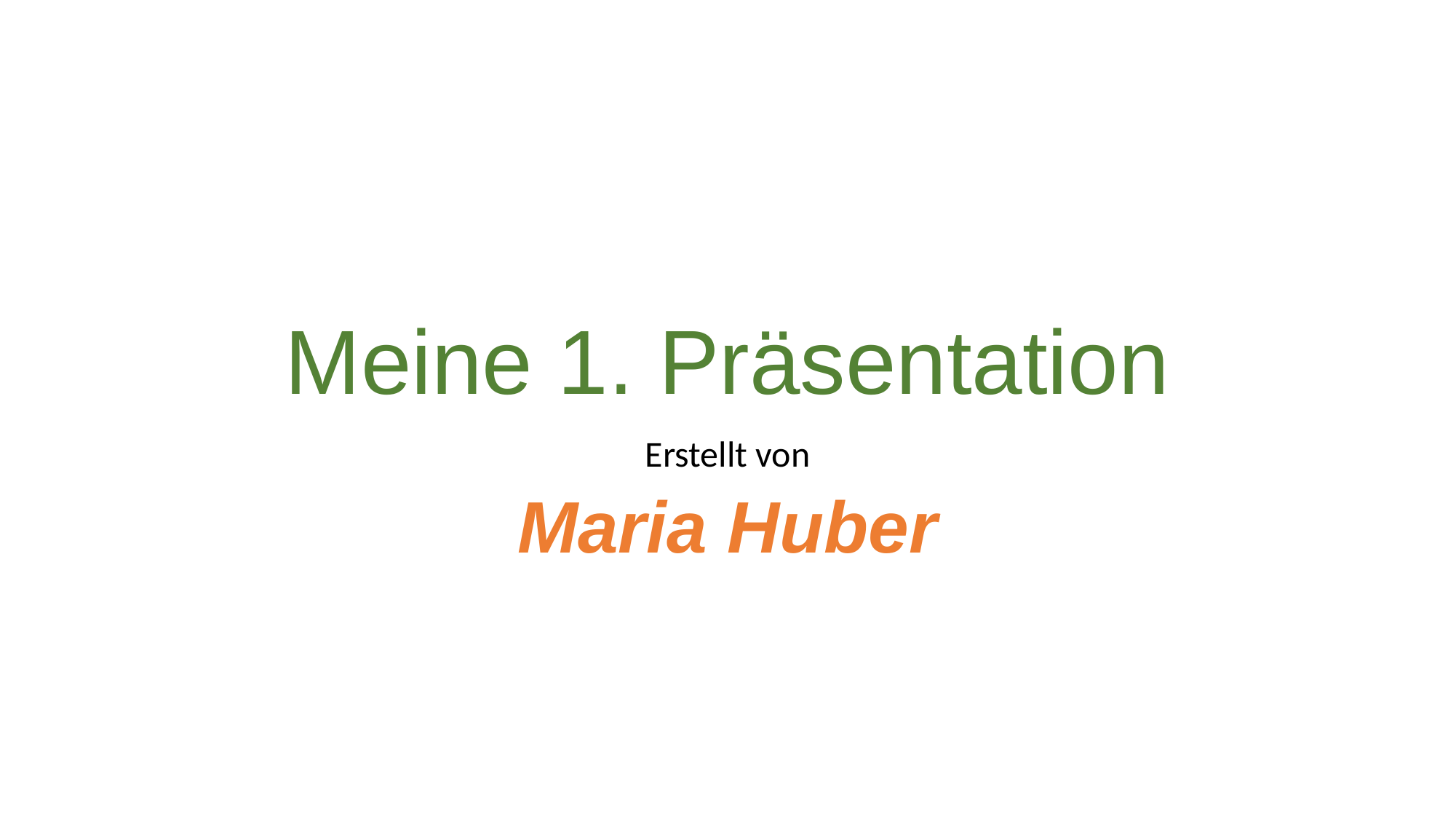

# Meine 1. Präsentation
Erstellt von
Maria Huber